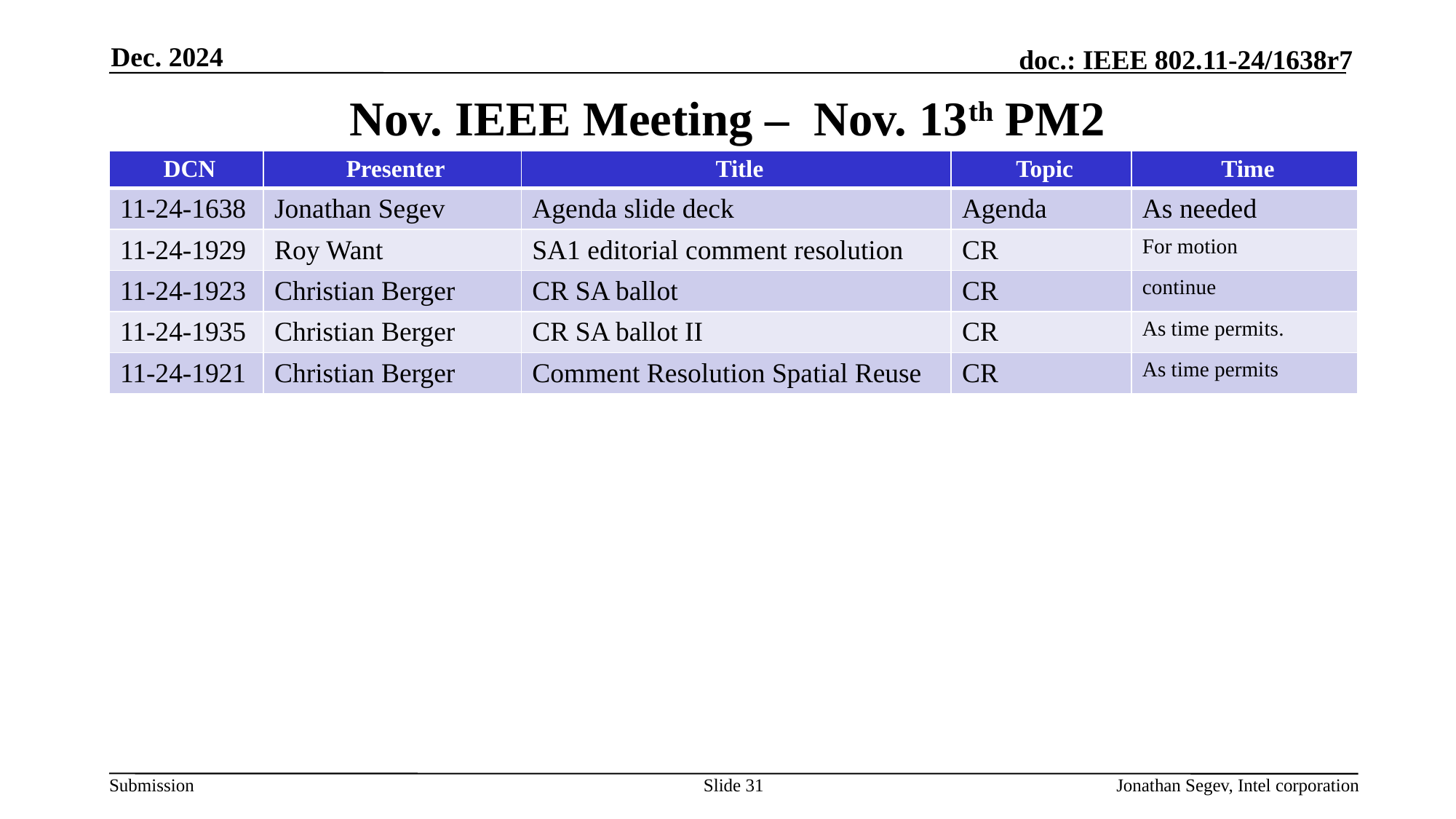

Dec. 2024
# Nov. IEEE Meeting –  Nov. 13th PM2
| DCN | Presenter | Title | Topic | Time |
| --- | --- | --- | --- | --- |
| 11-24-1638 | Jonathan Segev | Agenda slide deck | Agenda | As needed |
| 11-24-1929 | Roy Want | SA1 editorial comment resolution | CR | For motion |
| 11-24-1923 | Christian Berger | CR SA ballot | CR | continue |
| 11-24-1935 | Christian Berger | CR SA ballot II | CR | As time permits. |
| 11-24-1921 | Christian Berger | Comment Resolution Spatial Reuse | CR | As time permits |
Slide 31
Jonathan Segev, Intel corporation